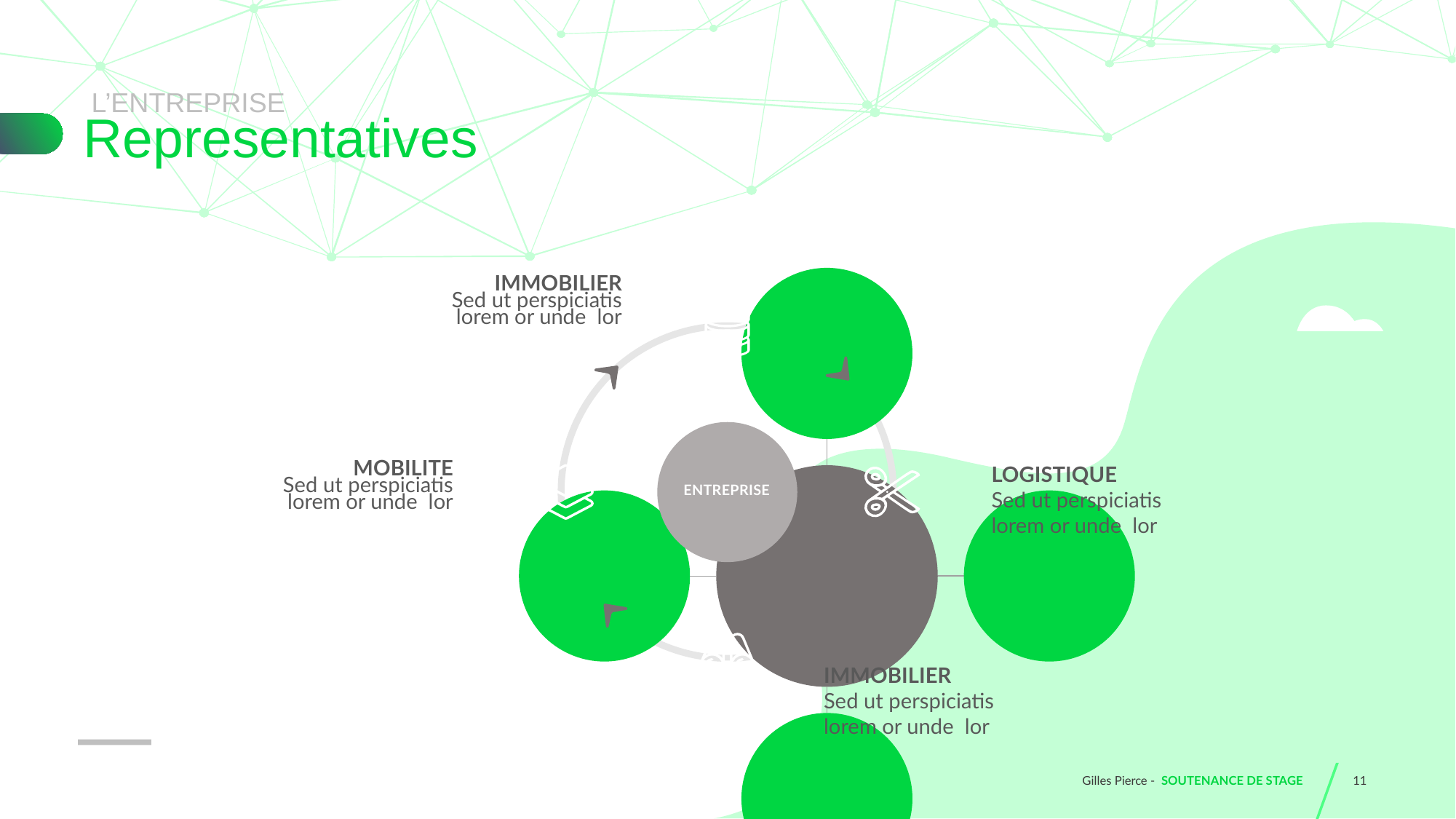

L’ENTREPRISE
# Representatives
IMMOBILIER
Sed ut perspiciatis lorem or unde  lor

entreprise

MOBILITE
Sed ut perspiciatis lorem or unde  lor
LOGISTIQUE
Sed ut perspiciatis lorem or unde  lor
IMMOBILIER
Sed ut perspiciatis lorem or unde  lor